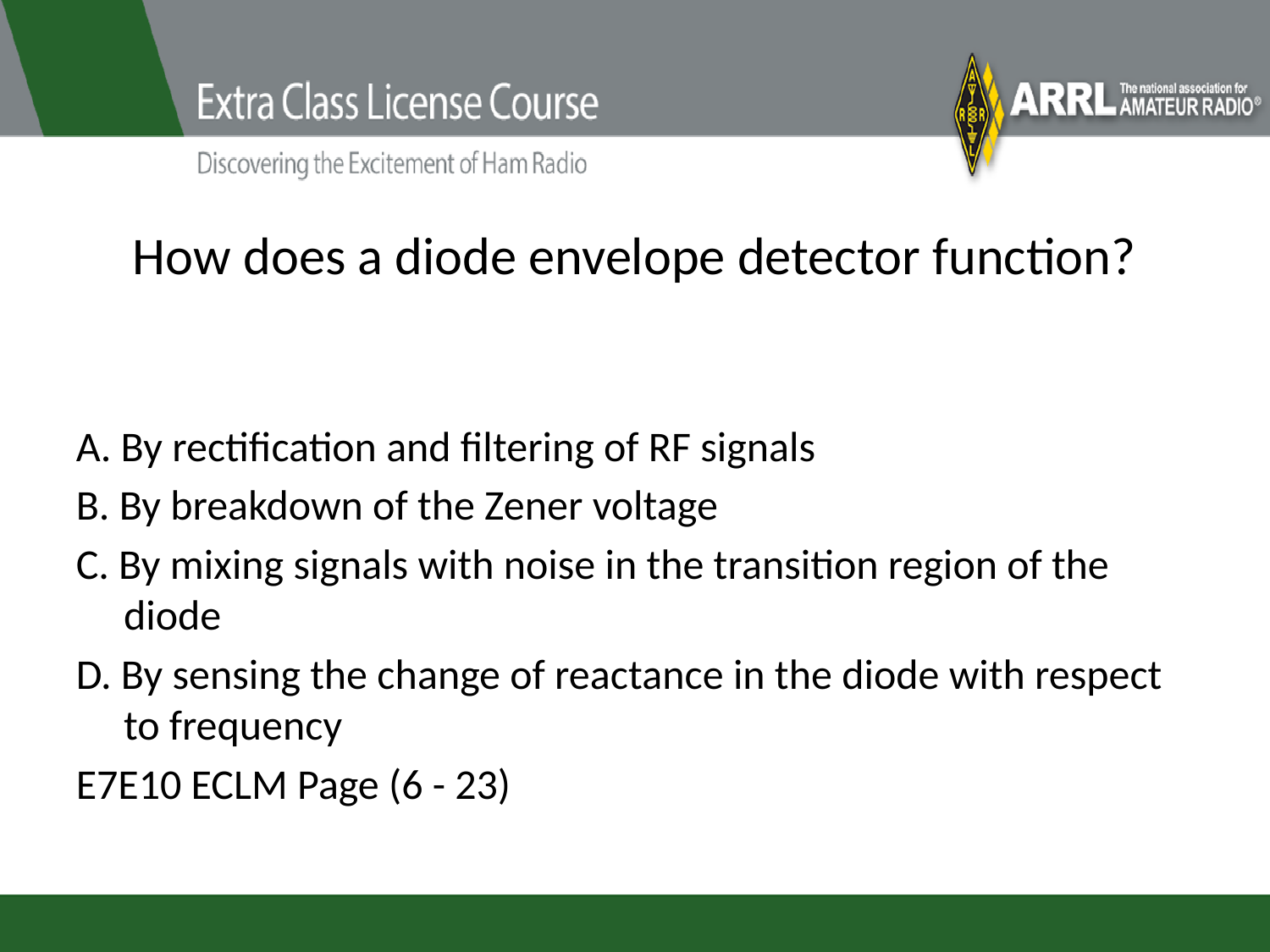

# How does a diode envelope detector function?
A. By rectification and filtering of RF signals
B. By breakdown of the Zener voltage
C. By mixing signals with noise in the transition region of the diode
D. By sensing the change of reactance in the diode with respect to frequency
E7E10 ECLM Page (6 - 23)